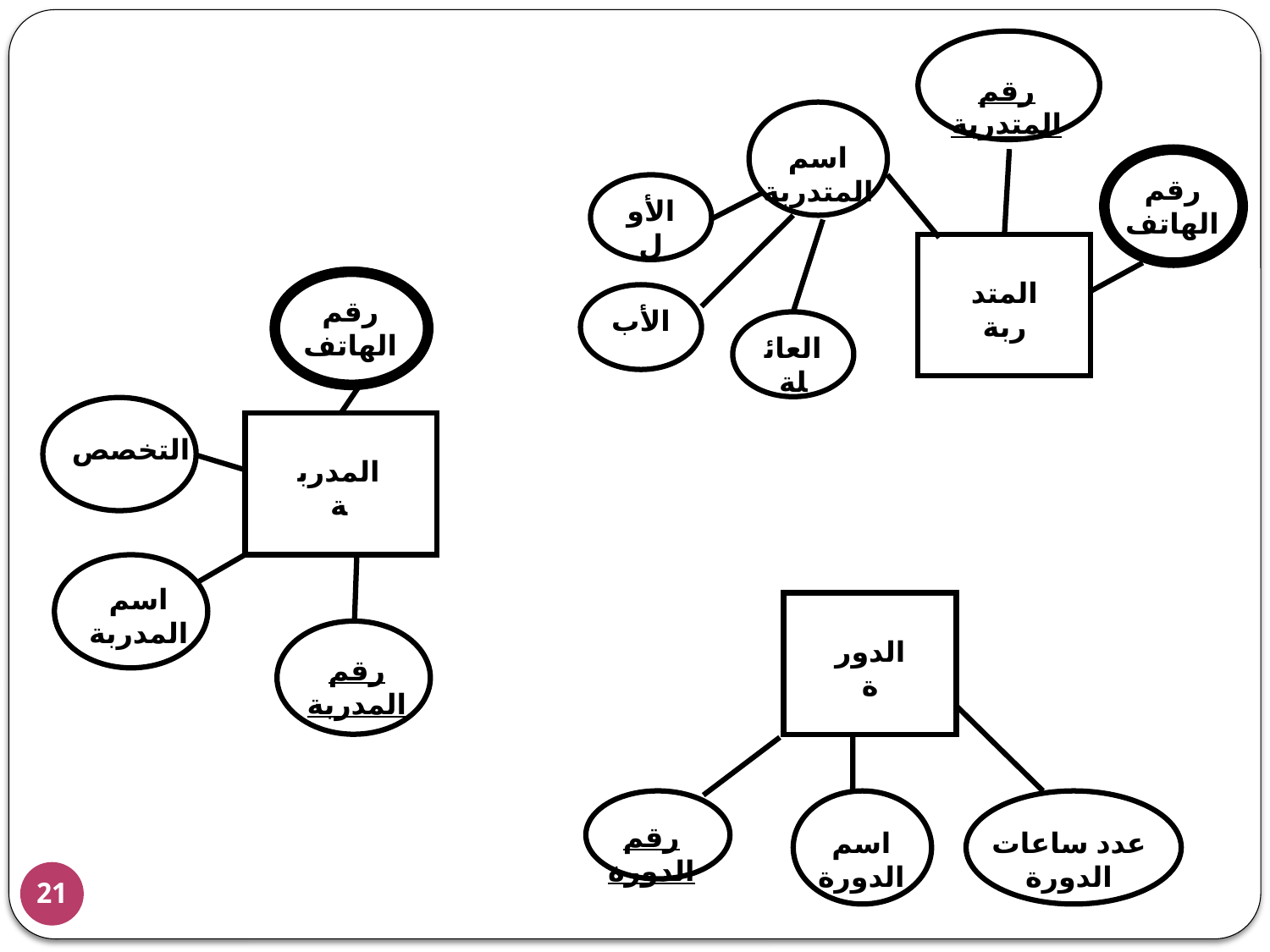

رقم المتدربة

اسم المتدربة

رقم الهاتف

المتدربة

الأول

الأب
العائلة

رقم الهاتف

التخصص

المدربة

اسم المدربة

رقم المدربة

الدورة

اسم الدورة

عدد ساعات الدورة

رقم الدورة
21